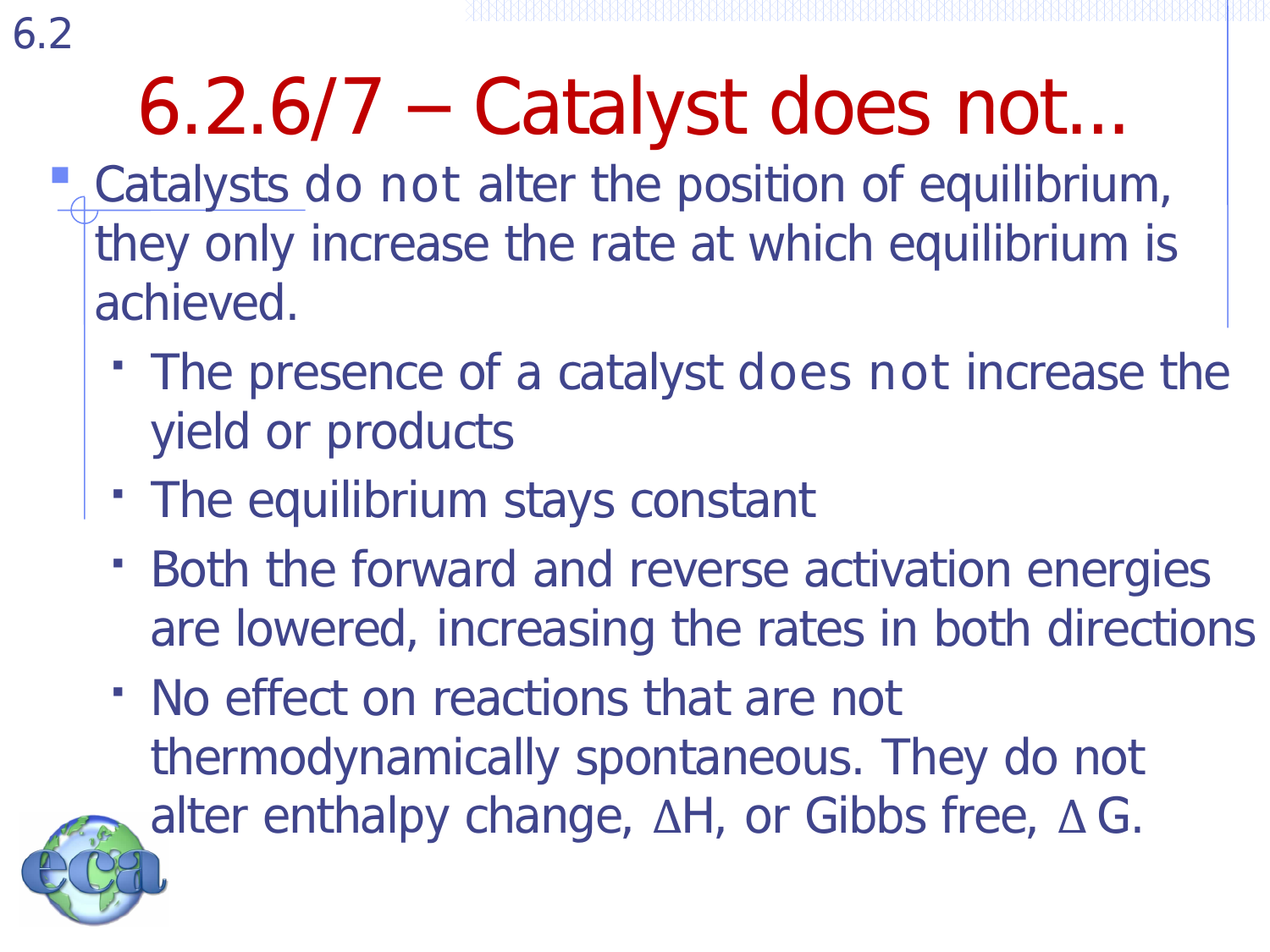

# 6.2.6/7 – Catalyst does not…
Catalysts do not alter the position of equilibrium, they only increase the rate at which equilibrium is achieved.
The presence of a catalyst does not increase the yield or products
The equilibrium stays constant
Both the forward and reverse activation energies are lowered, increasing the rates in both directions
No effect on reactions that are not thermodynamically spontaneous. They do not alter enthalpy change, ∆H, or Gibbs free, ∆ G.